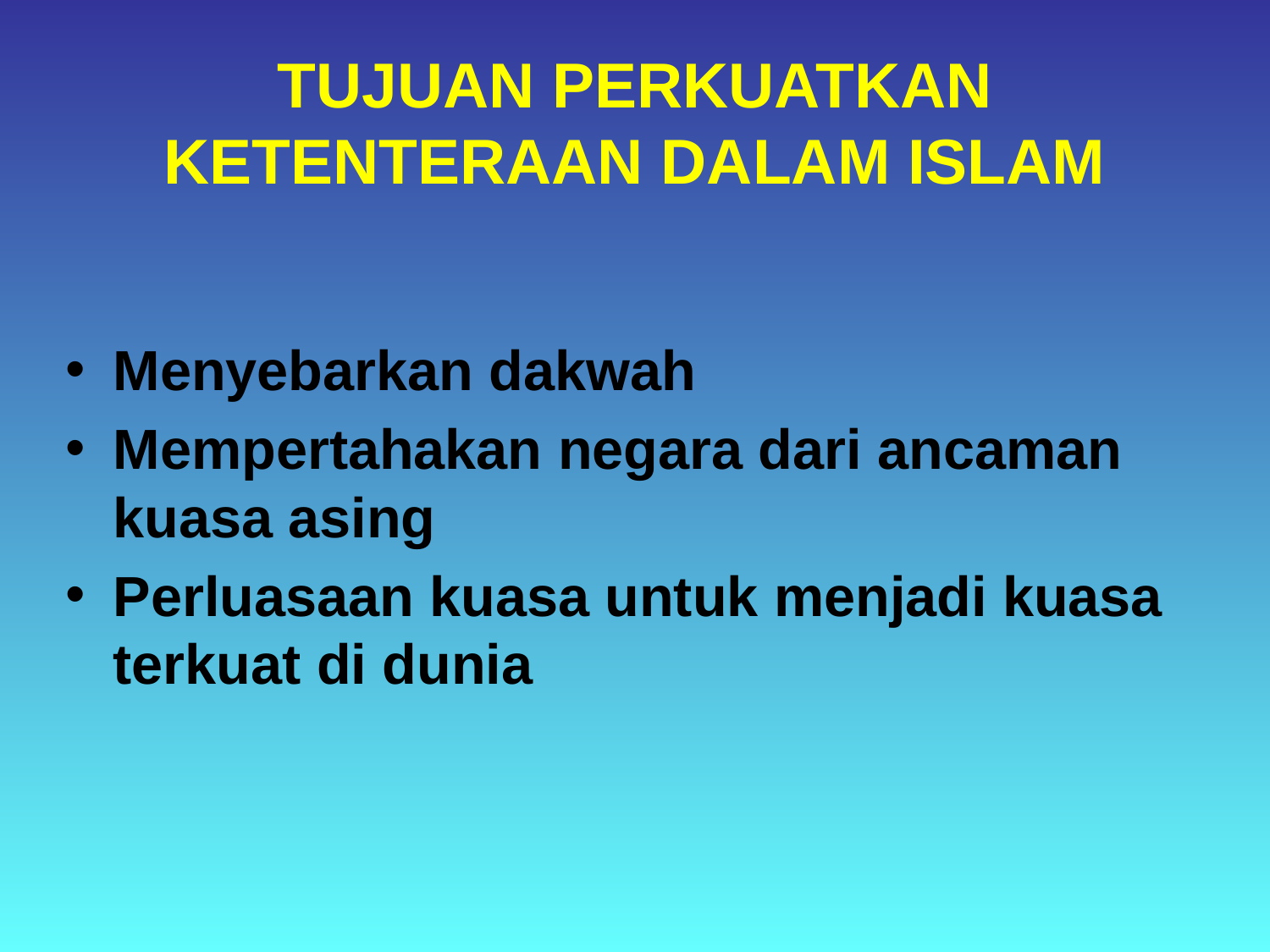

# TUJUAN PERKUATKAN KETENTERAAN DALAM ISLAM
Menyebarkan dakwah
Mempertahakan negara dari ancaman kuasa asing
Perluasaan kuasa untuk menjadi kuasa terkuat di dunia